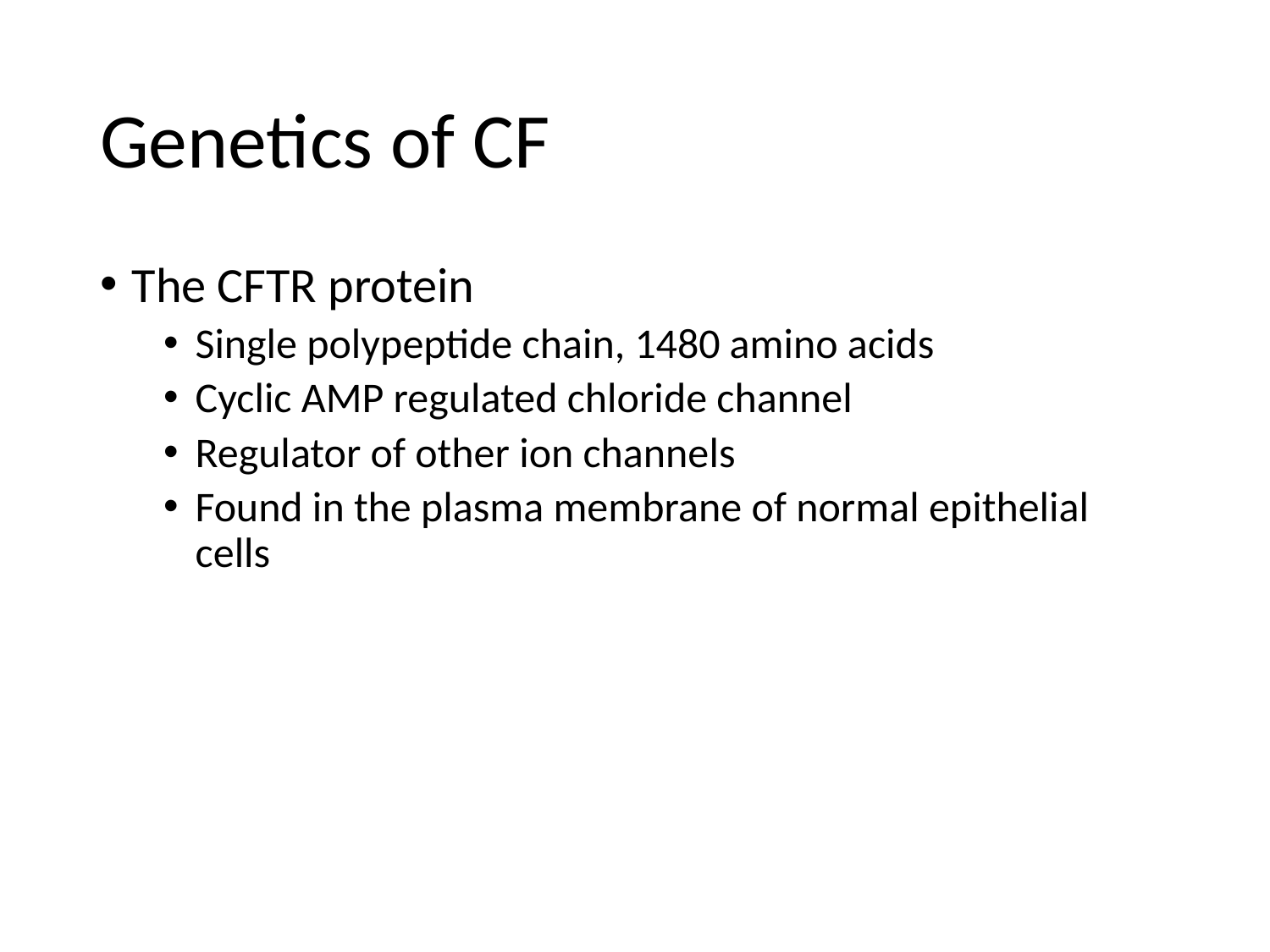

# Genetics of CF
The CFTR protein
Single polypeptide chain, 1480 amino acids
Cyclic AMP regulated chloride channel
Regulator of other ion channels
Found in the plasma membrane of normal epithelial cells